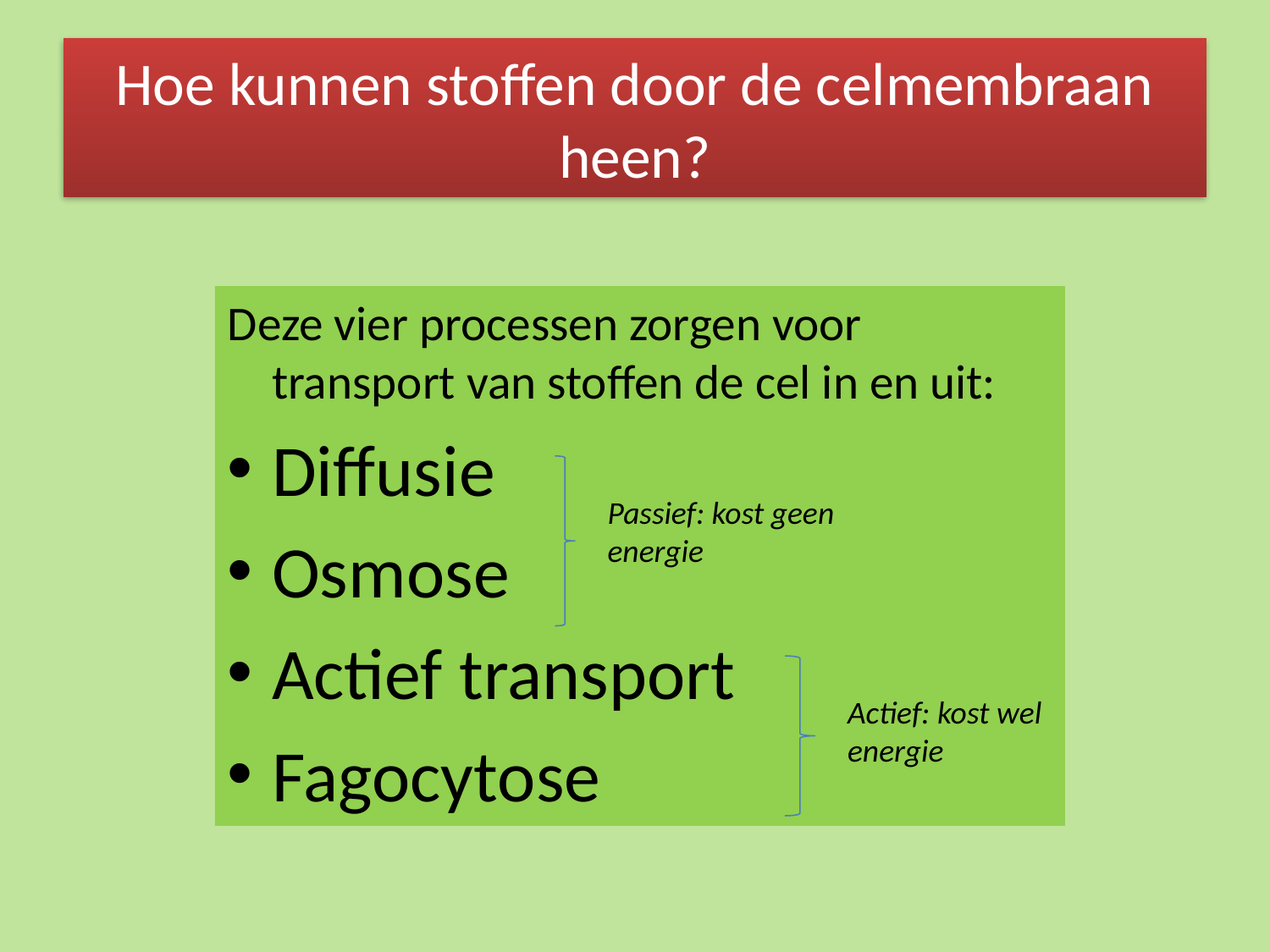

# Hoe kunnen stoffen door de celmembraan heen?
Deze vier processen zorgen voor transport van stoffen de cel in en uit:
Diffusie
Osmose
Actief transport
Fagocytose

Passief: kost geen energie

Actief: kost wel energie